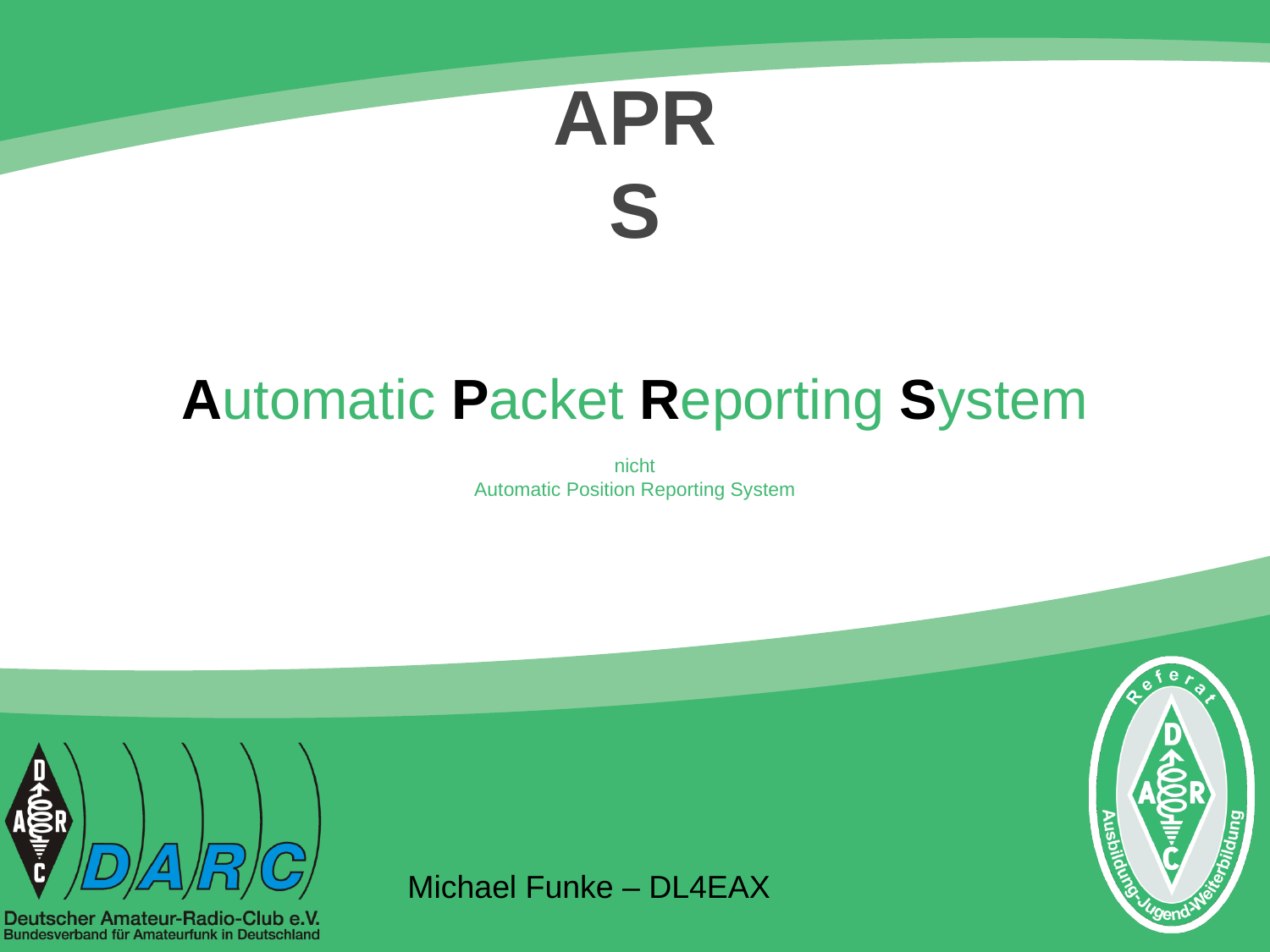

# APRS
Automatic Packet Reporting System
nicht
Automatic Position Reporting System

Michael Funke – DL4EAX